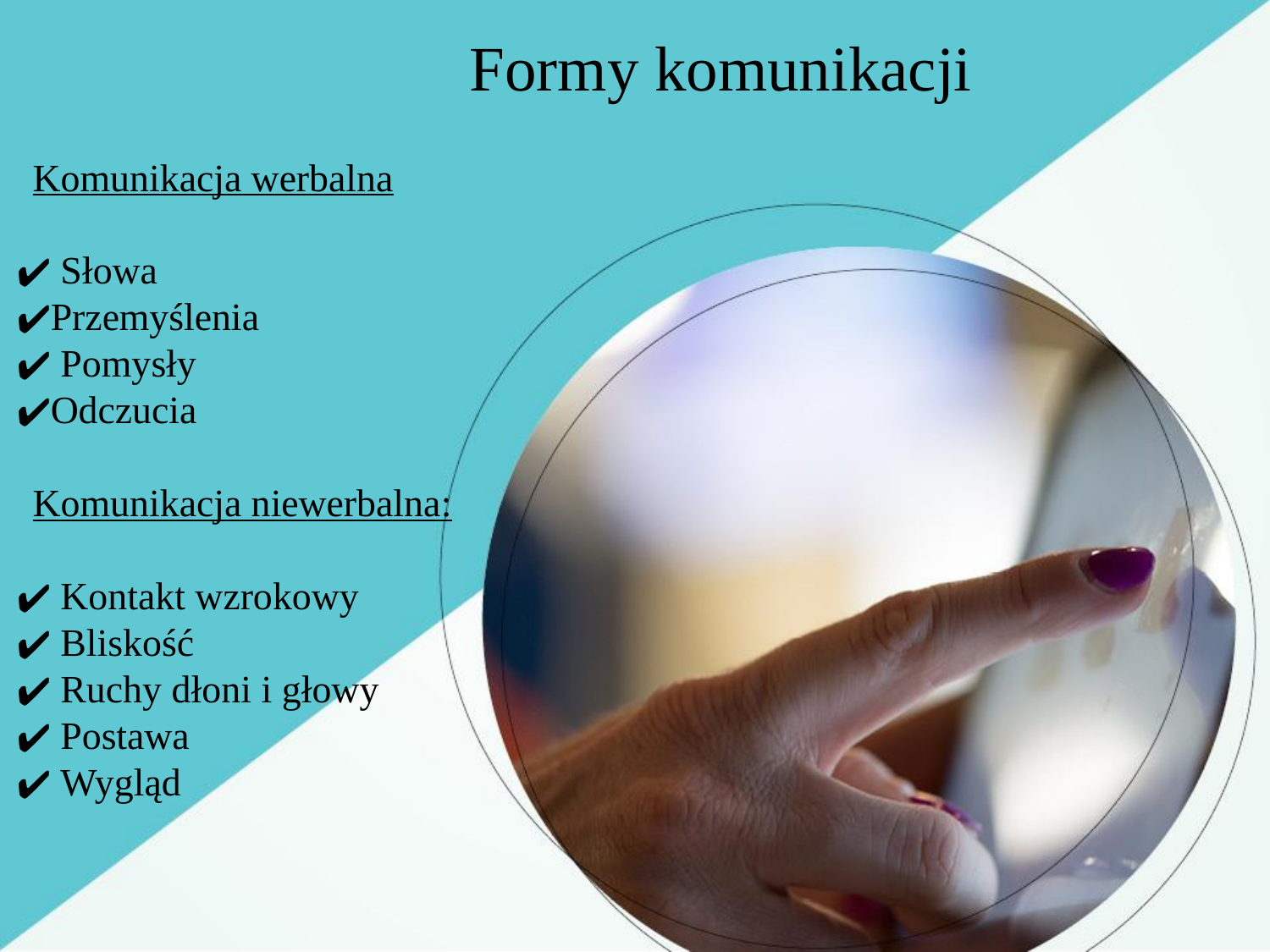

Formy komunikacji
Komunikacja werbalna

 Słowa
Przemyślenia
 Pomysły
Odczucia

Komunikacja niewerbalna:

 Kontakt wzrokowy
 Bliskość
 Ruchy dłoni i głowy
 Postawa
 Wygląd